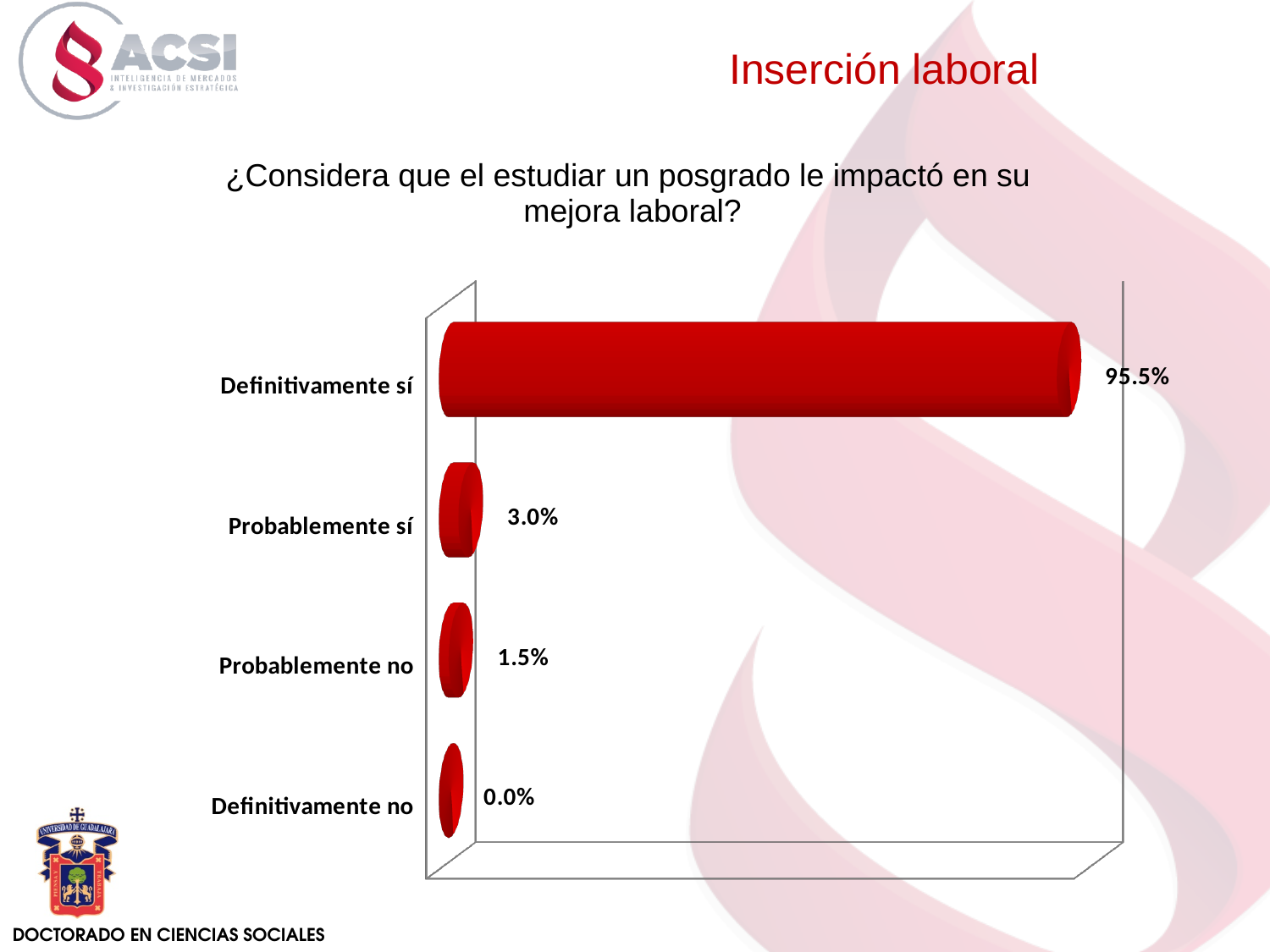

Inserción laboral

[unsupported chart]

¿Considera que el estudiar un posgrado le impactó en su
mejora laboral?